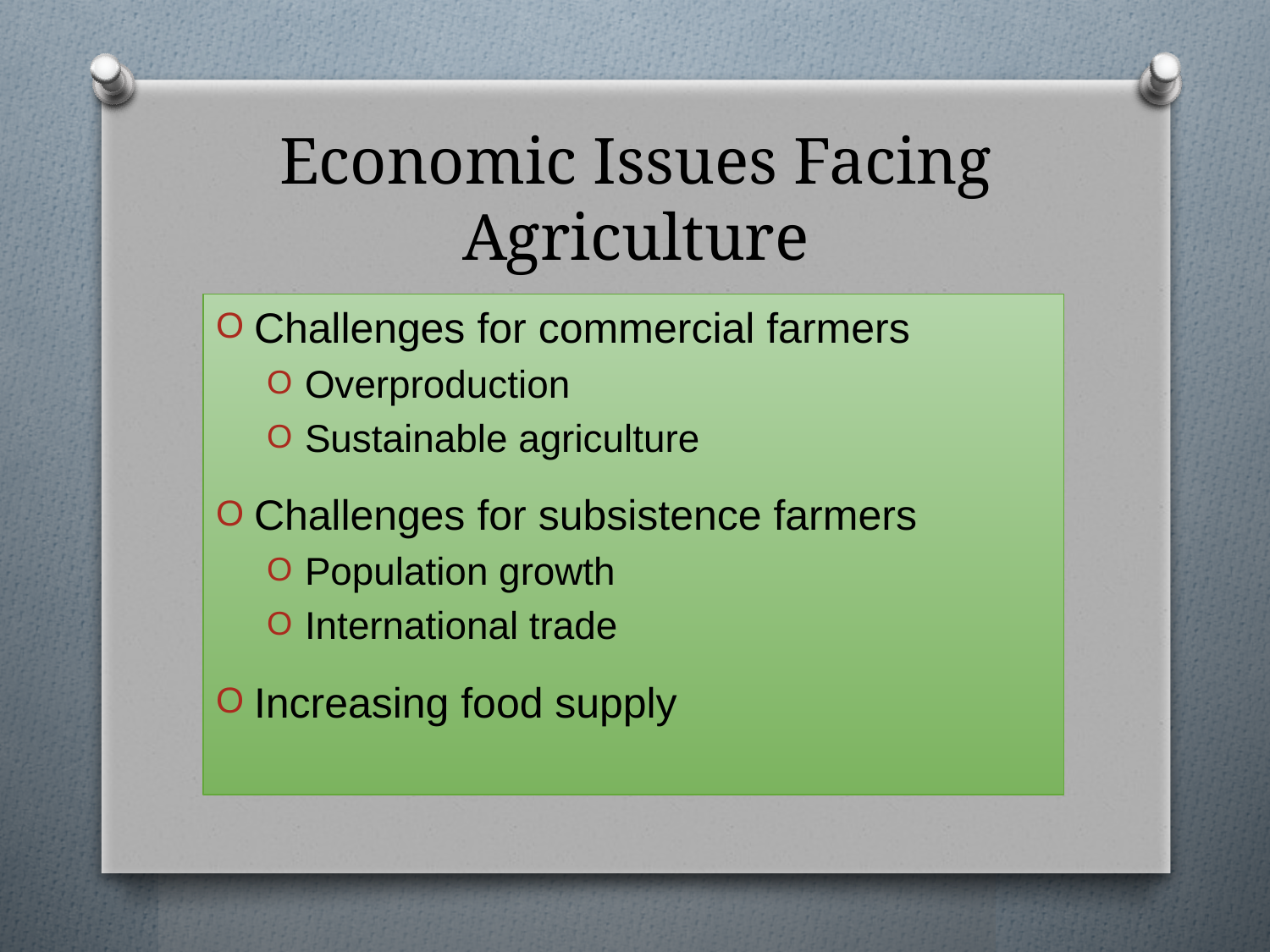

# Economic Issues Facing Agriculture
Challenges for commercial farmers
Overproduction
Sustainable agriculture

Challenges for subsistence farmers
Population growth
International trade

Increasing food supply